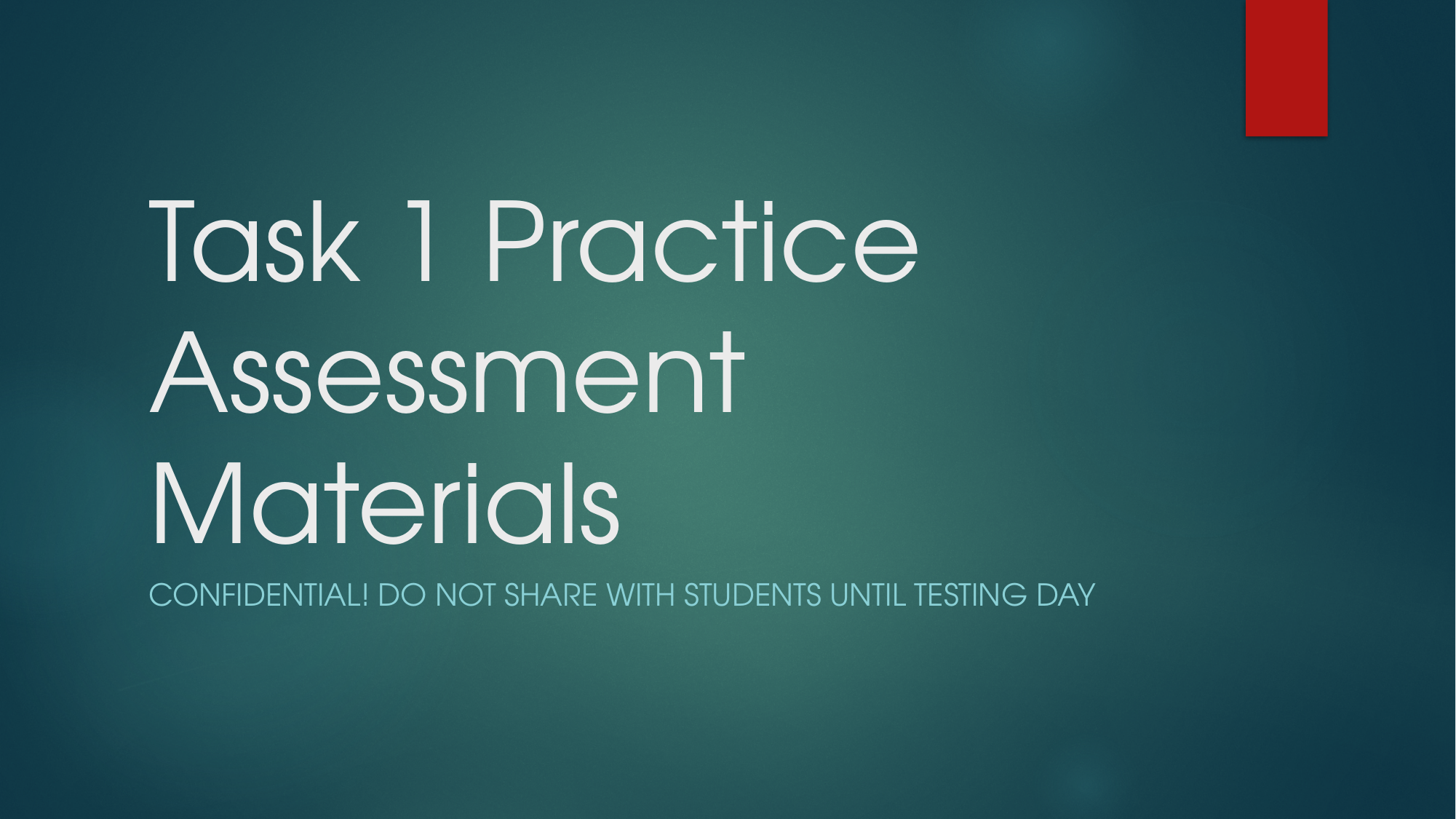

# Task 1 Practice Assessment Materials
CONFIDENTIAL! DO NOT SHARE WITH STUDENTS UNTIL TESTING DAY